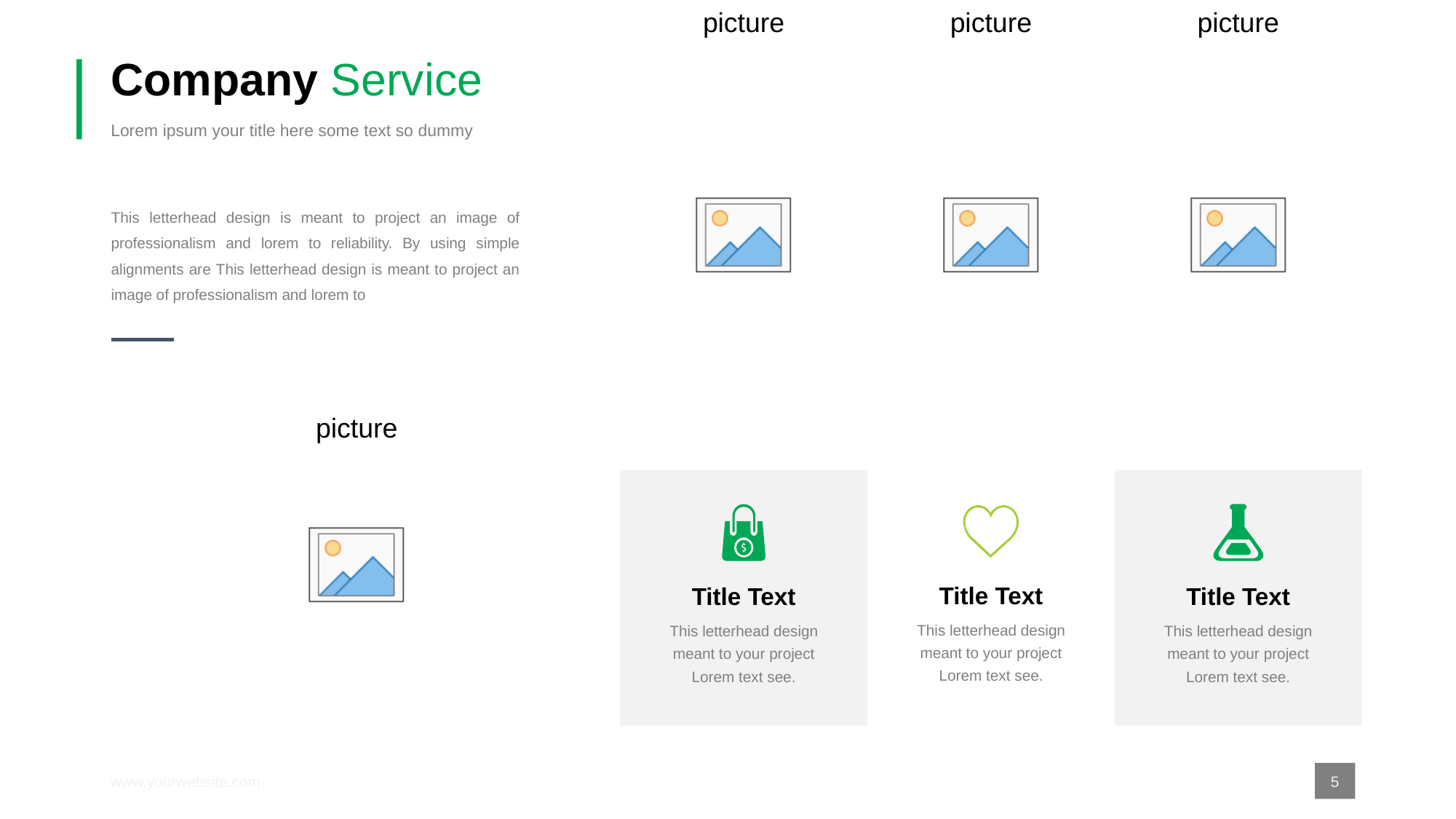

# Company Service

Lorem ipsum your title here some text so dummy
This letterhead design is meant to project an image of professionalism and lorem to reliability. By using simple alignments are This letterhead design is meant to project an image of professionalism and lorem to

Title Text
This letterhead design meant to your project
Lorem text see.

Title Text
This letterhead design meant to your project
Lorem text see.

Title Text
This letterhead design meant to your project
Lorem text see.
5
www.yourwebsite.com